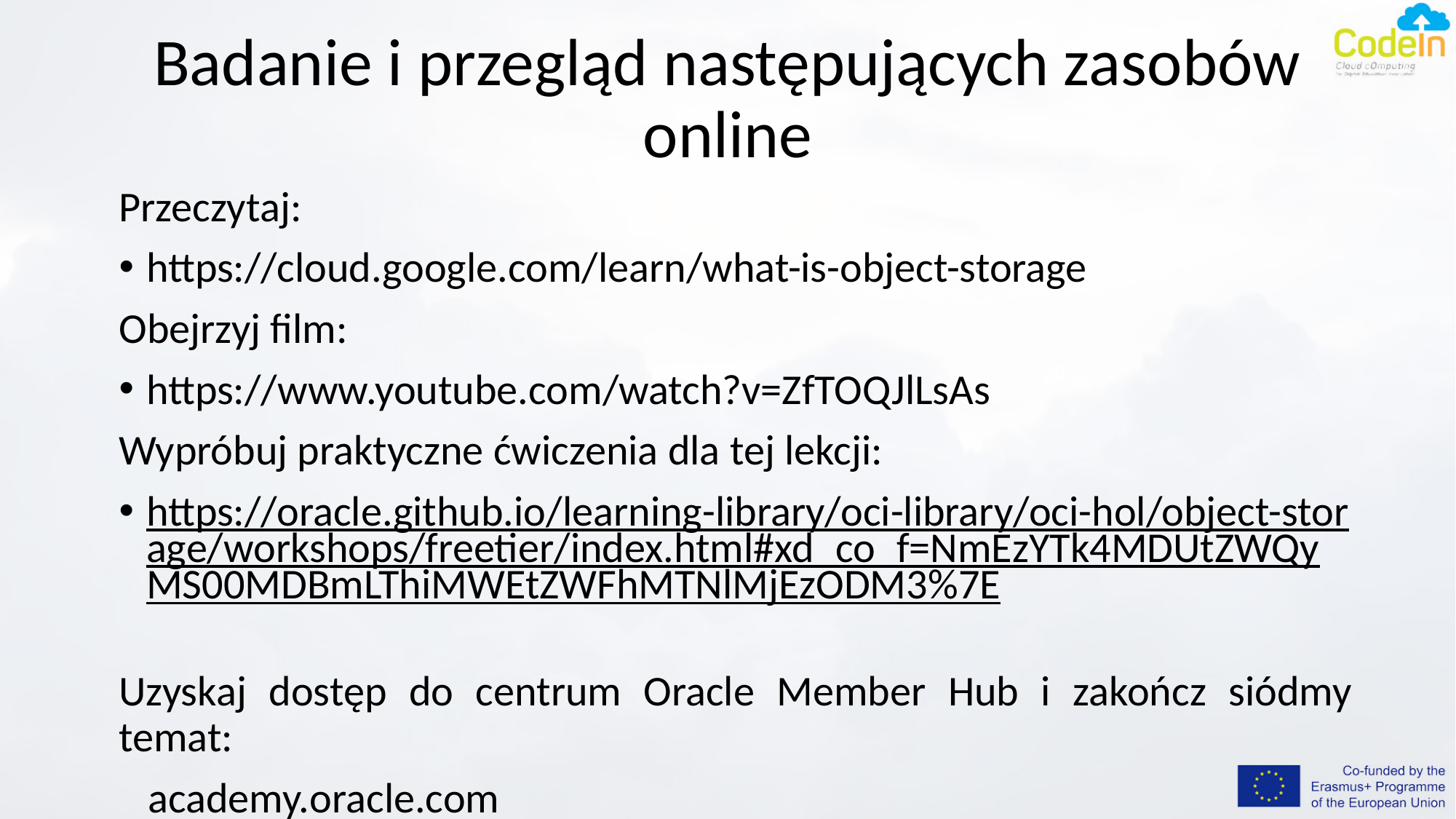

# Badanie i przegląd następujących zasobów online
Przeczytaj:
https://cloud.google.com/learn/what-is-object-storage
Obejrzyj film:
https://www.youtube.com/watch?v=ZfTOQJlLsAs
Wypróbuj praktyczne ćwiczenia dla tej lekcji:
https://oracle.github.io/learning-library/oci-library/oci-hol/object-storage/workshops/freetier/index.html#xd_co_f=NmEzYTk4MDUtZWQyMS00MDBmLThiMWEtZWFhMTNlMjEzODM3%7E
Uzyskaj dostęp do centrum Oracle Member Hub i zakończ siódmy temat:
   academy.oracle.com